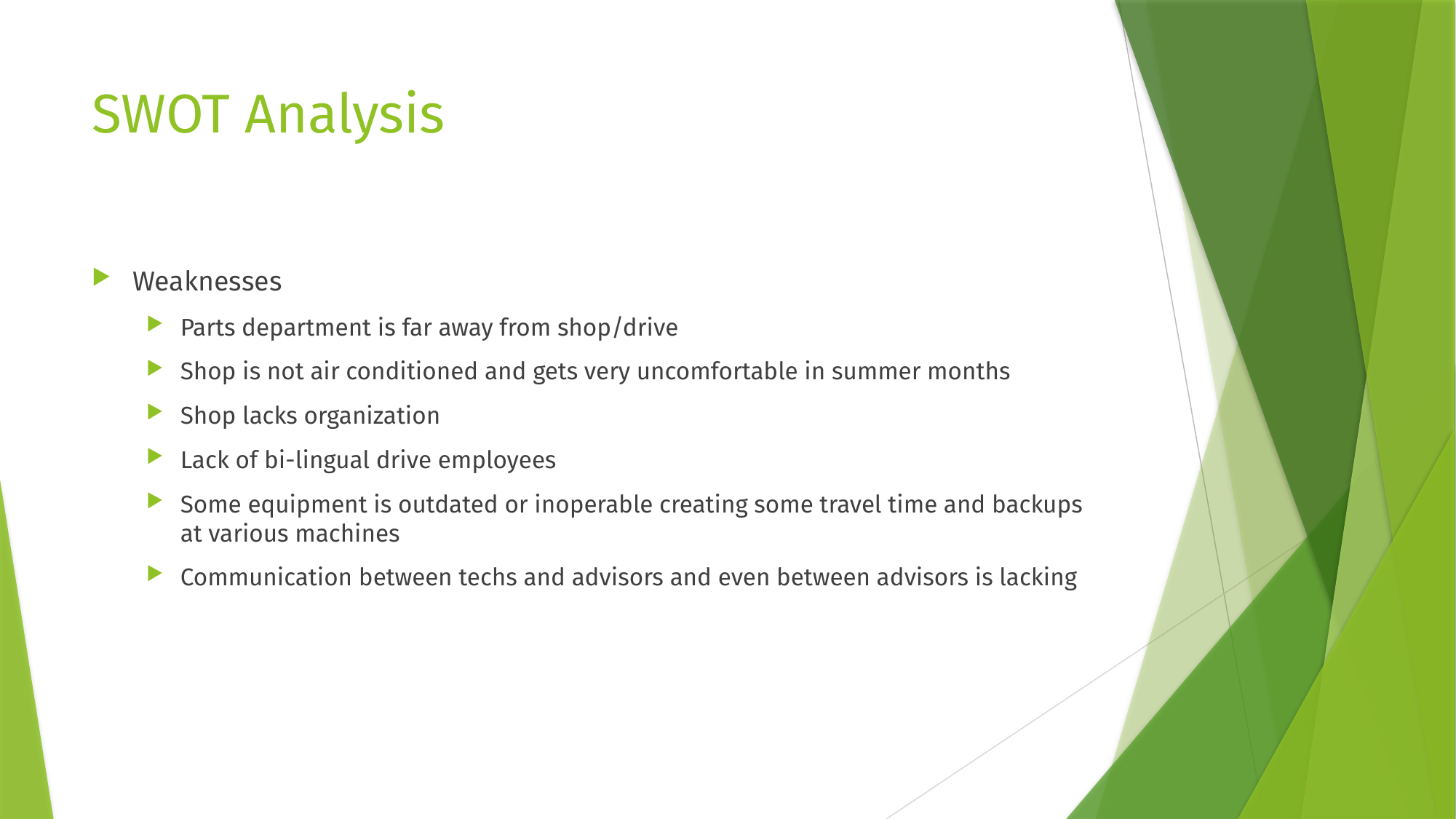

# SWOT Analysis
Weaknesses
Parts department is far away from shop/drive
Shop is not air conditioned and gets very uncomfortable in summer months
Shop lacks organization
Lack of bi-lingual drive employees
Some equipment is outdated or inoperable creating some travel time and backups at various machines
Communication between techs and advisors and even between advisors is lacking